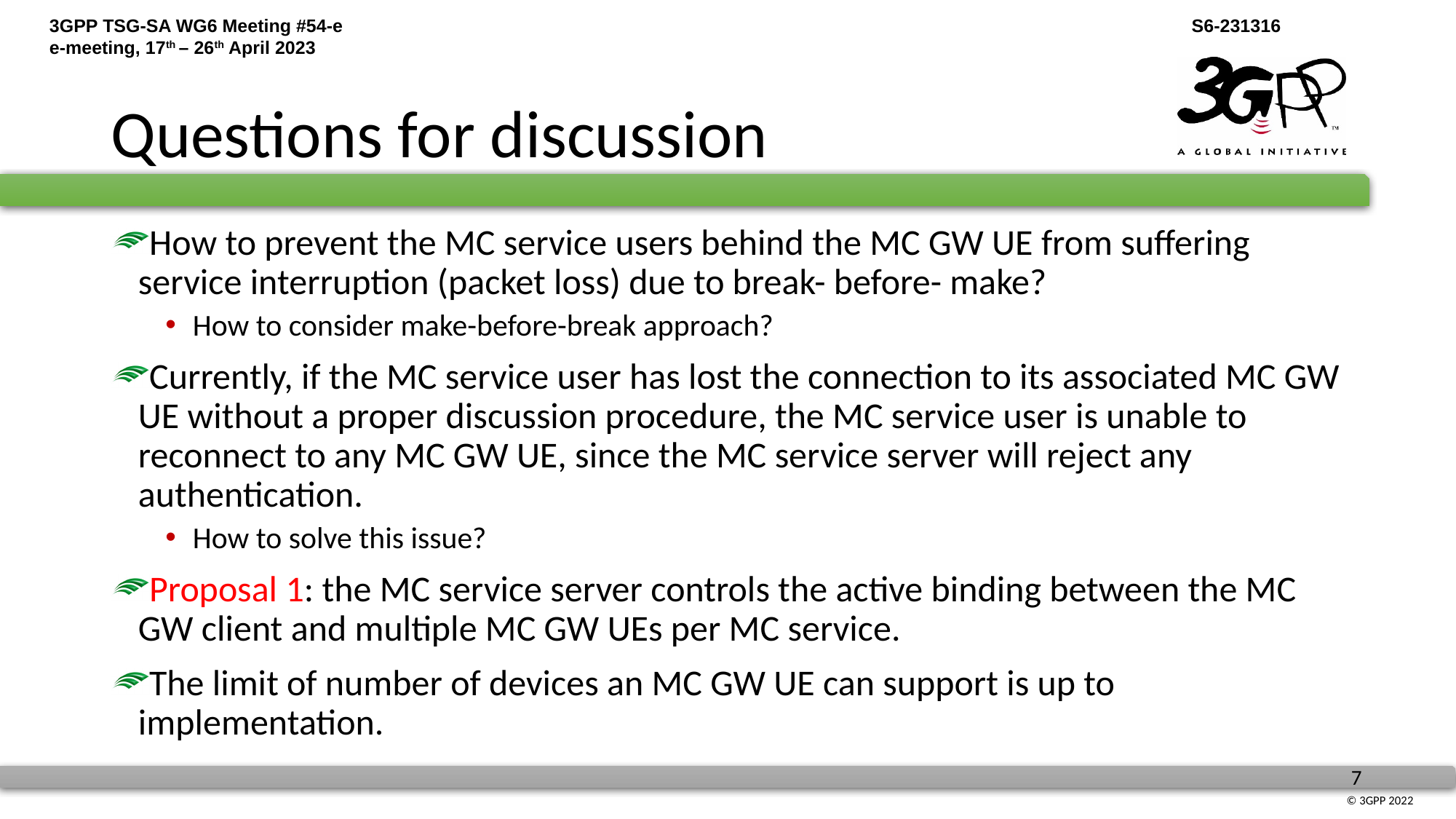

# Questions for discussion
How to prevent the MC service users behind the MC GW UE from suffering service interruption (packet loss) due to break- before- make?
How to consider make-before-break approach?
Currently, if the MC service user has lost the connection to its associated MC GW UE without a proper discussion procedure, the MC service user is unable to reconnect to any MC GW UE, since the MC service server will reject any authentication.
How to solve this issue?
Proposal 1: the MC service server controls the active binding between the MC GW client and multiple MC GW UEs per MC service.
The limit of number of devices an MC GW UE can support is up to implementation.